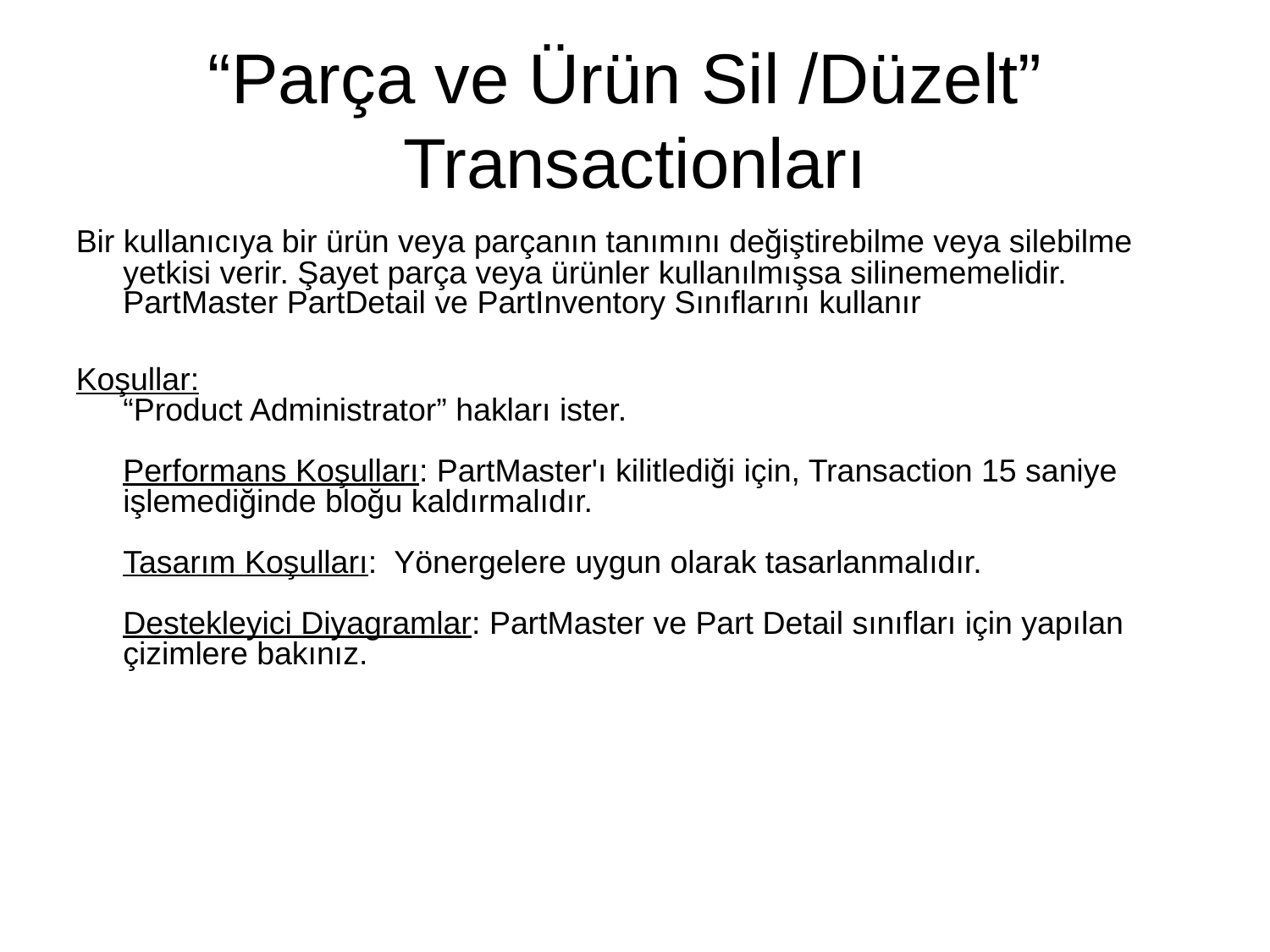

# “Parça ve Ürün Sil /Düzelt”  Transactionları
Bir kullanıcıya bir ürün veya parçanın tanımını değiştirebilme veya silebilme yetkisi verir. Şayet parça veya ürünler kullanılmışsa silinememelidir. PartMaster PartDetail ve PartInventory Sınıflarını kullanır

Koşullar:
“Product Administrator” hakları ister.
Performans Koşulları: PartMaster'ı kilitlediği için, Transaction 15 saniye işlemediğinde bloğu kaldırmalıdır.
Tasarım Koşulları:  Yönergelere uygun olarak tasarlanmalıdır.
Destekleyici Diyagramlar: PartMaster ve Part Detail sınıfları için yapılan çizimlere bakınız.